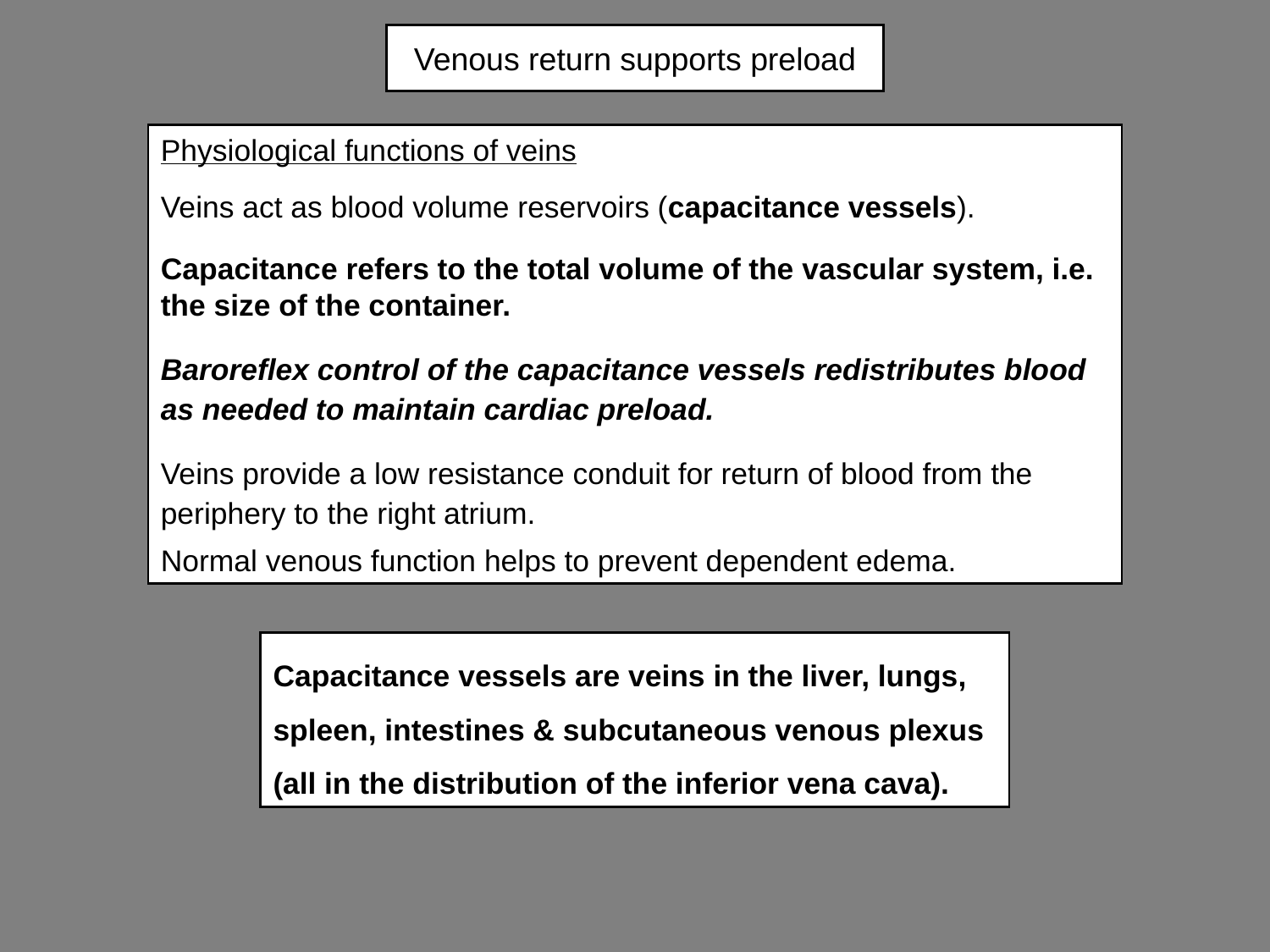

# Venous return supports preload
Physiological functions of veins
Veins act as blood volume reservoirs (capacitance vessels).
Capacitance refers to the total volume of the vascular system, i.e. the size of the container.
Baroreflex control of the capacitance vessels redistributes blood as needed to maintain cardiac preload.
Veins provide a low resistance conduit for return of blood from the periphery to the right atrium.
Normal venous function helps to prevent dependent edema.
Capacitance vessels are veins in the liver, lungs, spleen, intestines & subcutaneous venous plexus (all in the distribution of the inferior vena cava).